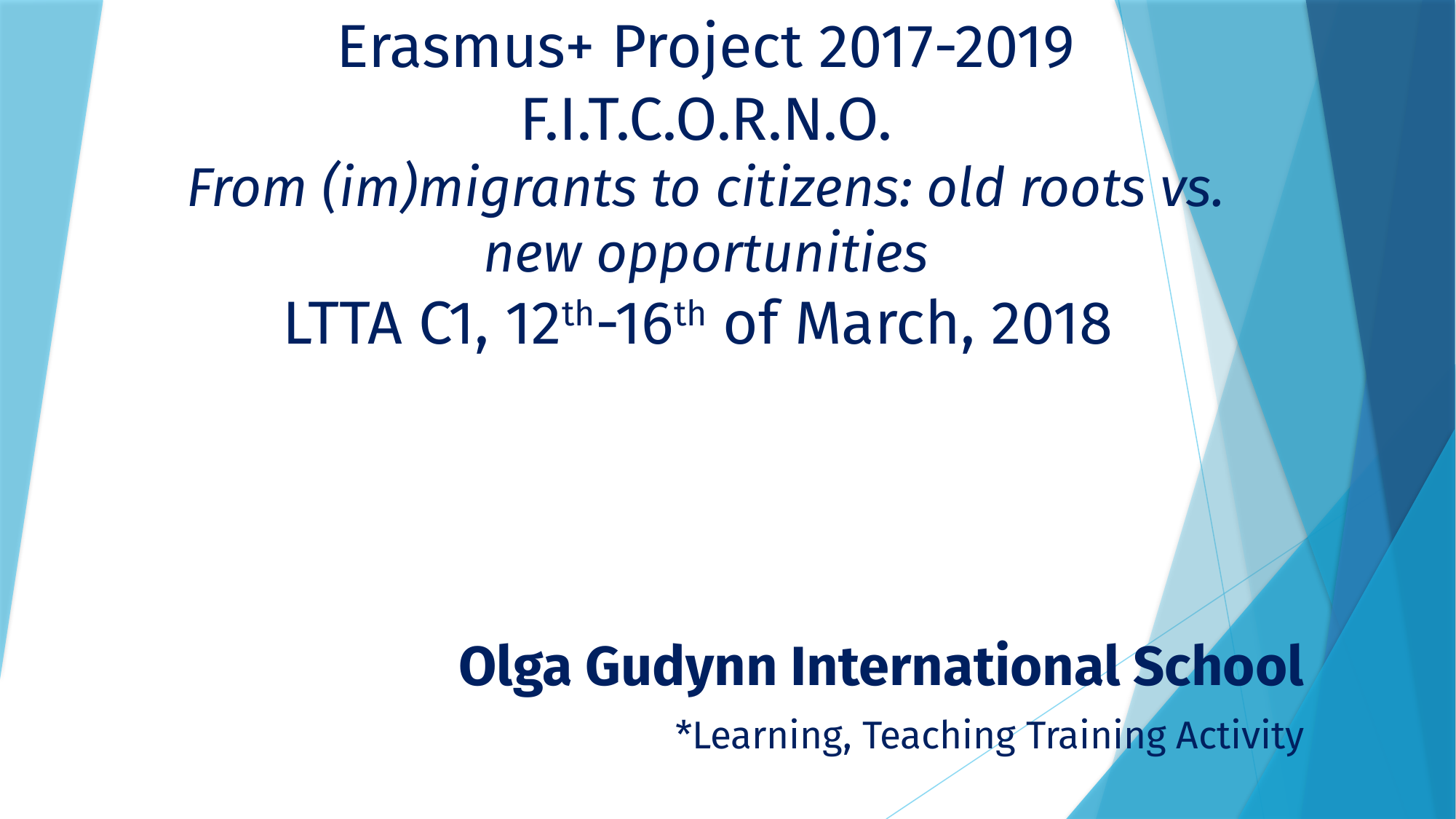

# Erasmus+ Project 2017-2019 F.I.T.C.O.R.N.O. From (im)migrants to citizens: old roots vs. new opportunities LTTA C1, 12th-16th of March, 2018
Olga Gudynn International School
*Learning, Teaching Training Activity